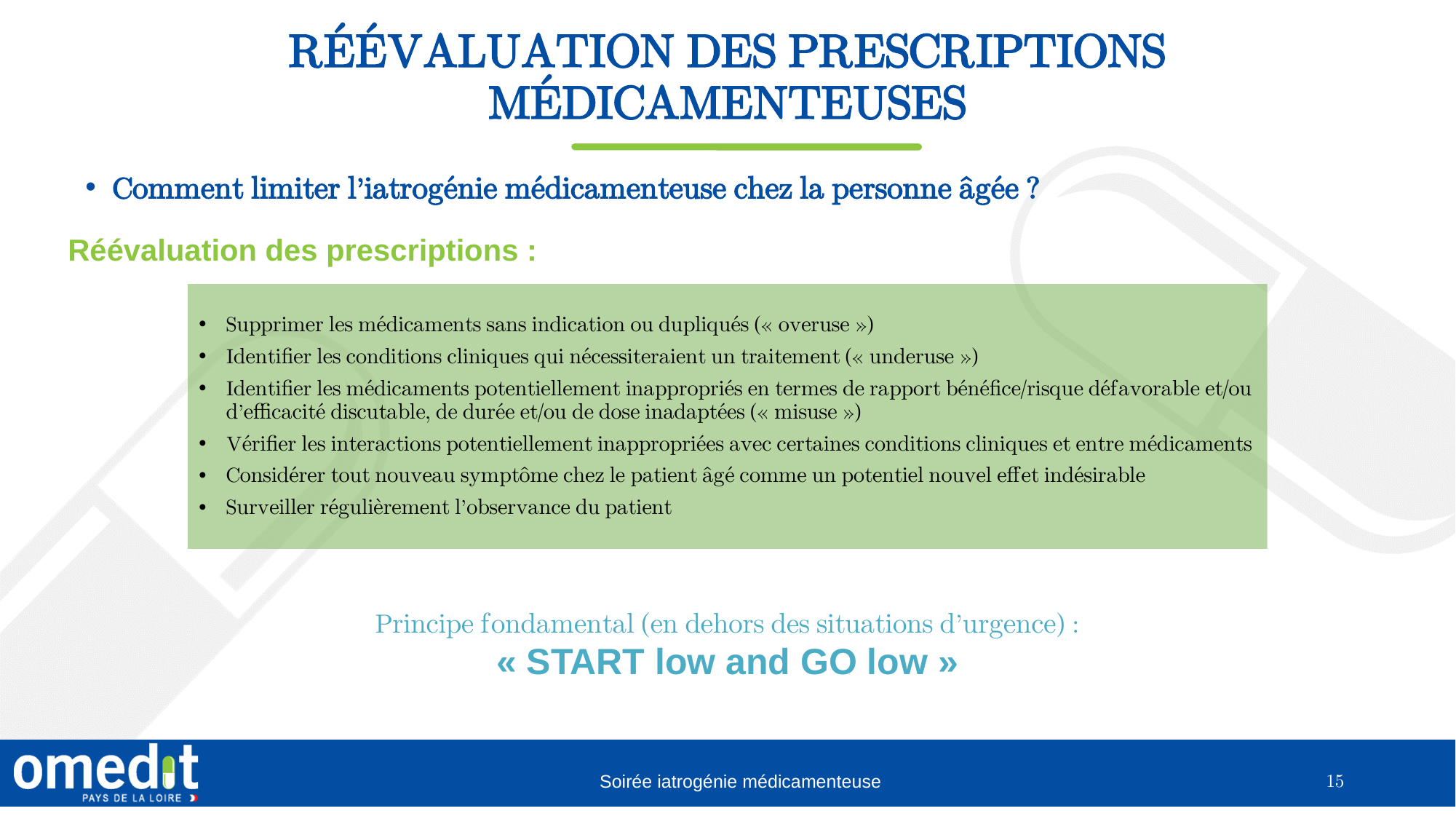

# Réévaluation des prescriptions médicamenteuses
Comment limiter l’iatrogénie médicamenteuse chez la personne âgée ?
Réévaluation des prescriptions :
Supprimer les médicaments sans indication ou dupliqués (« overuse »)
Identifier les conditions cliniques qui nécessiteraient un traitement (« underuse »)
Identifier les médicaments potentiellement inappropriés en termes de rapport bénéfice/risque défavorable et/ou d’efficacité discutable, de durée et/ou de dose inadaptées (« misuse »)
Vérifier les interactions potentiellement inappropriées avec certaines conditions cliniques et entre médicaments
Considérer tout nouveau symptôme chez le patient âgé comme un potentiel nouvel effet indésirable
Surveiller régulièrement l’observance du patient
Principe fondamental (en dehors des situations d’urgence) :
« START low and GO low »
Soirée iatrogénie médicamenteuse
15